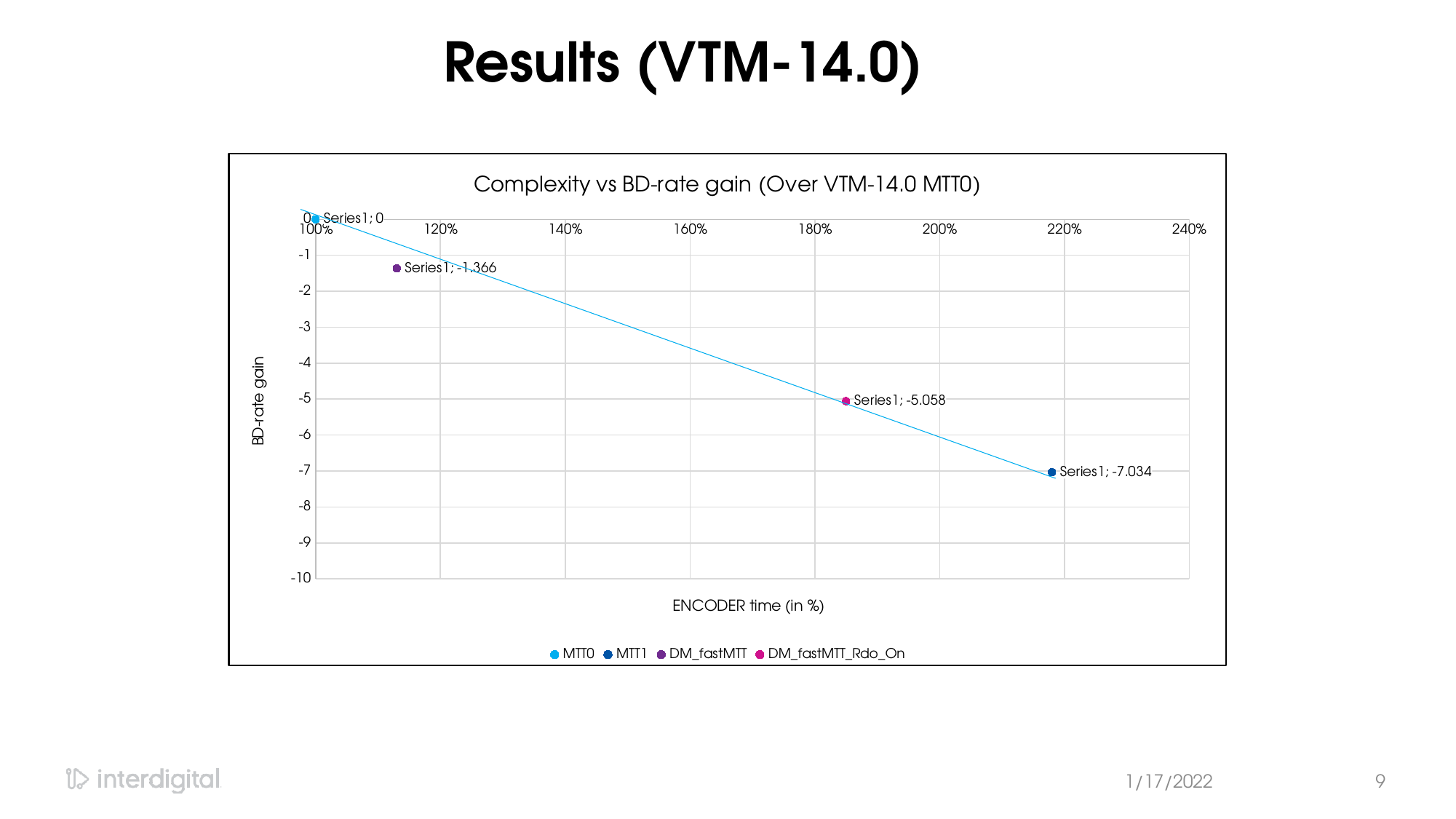

# Results (VTM-14.0)

### Chart: Complexity vs BD-rate gain (Over VTM-14.0 MTT0)

| Category | MTT0 | MTT1 | DM_fastMTT | DM_fastMTT_Rdo_On |
|---|---|---|---|---|
1/17/2022
9